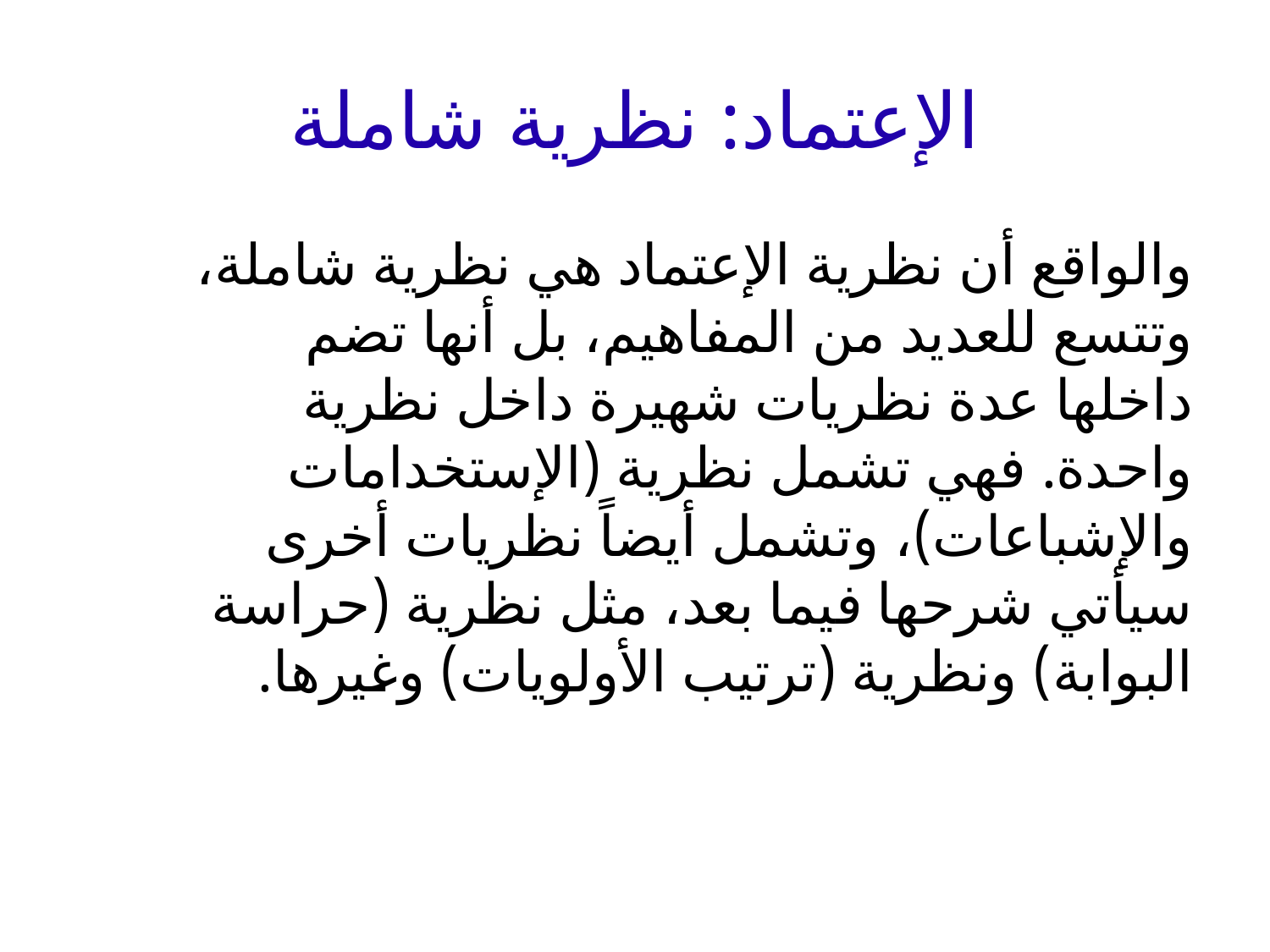

# الإعتماد: نظرية شاملة
والواقع أن نظرية الإعتماد هي نظرية شاملة، وتتسع للعديد من المفاهيم، بل أنها تضم داخلها عدة نظريات شهيرة داخل نظرية واحدة. فهي تشمل نظرية (الإستخدامات والإشباعات)، وتشمل أيضاً نظريات أخرى سيأتي شرحها فيما بعد، مثل نظرية (حراسة البوابة) ونظرية (ترتيب الأولويات) وغيرها.